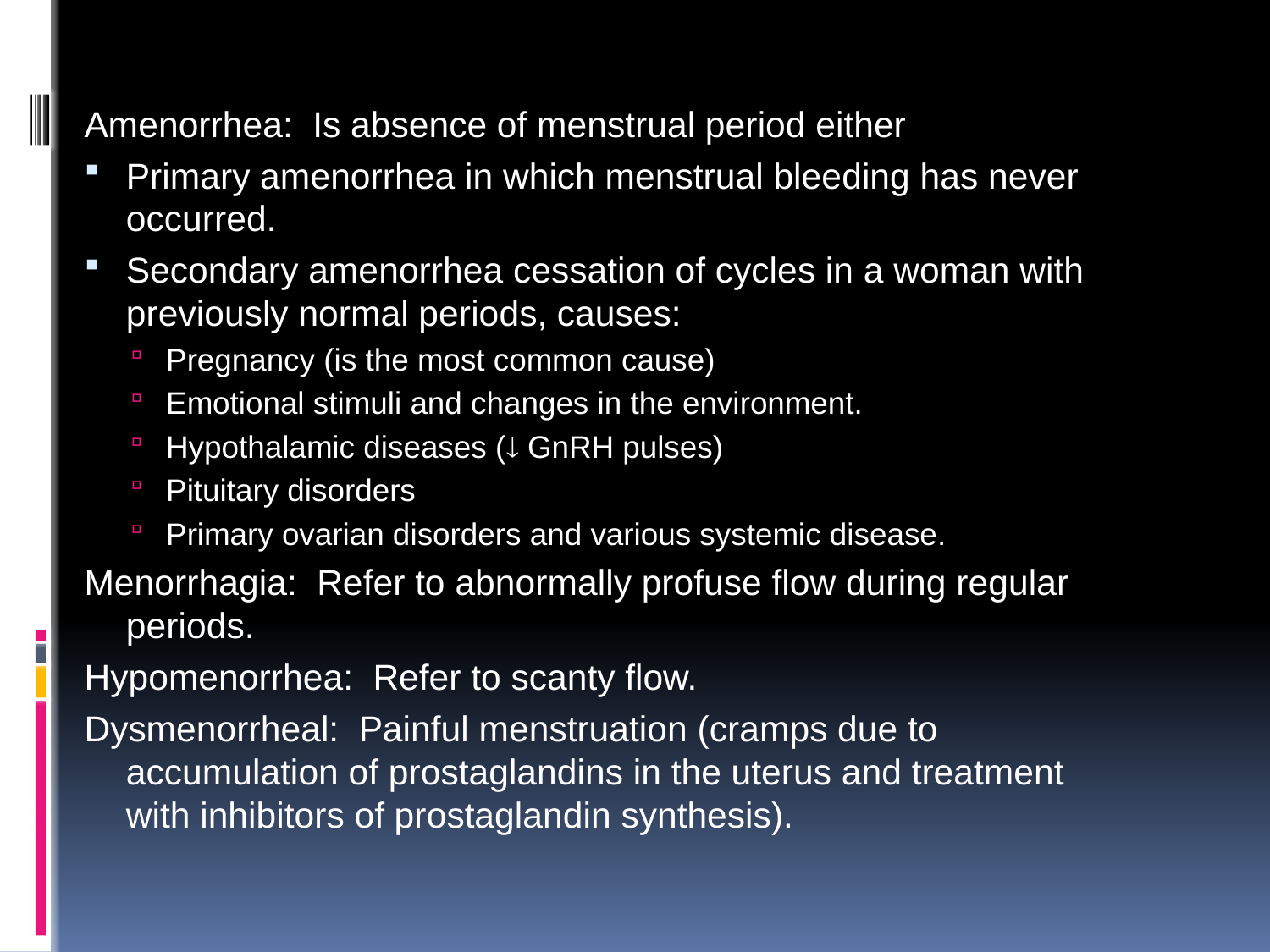

Amenorrhea:  Is absence of menstrual period either
Primary amenorrhea in which menstrual bleeding has never occurred.
Secondary amenorrhea cessation of cycles in a woman with previously normal periods, causes:
Pregnancy (is the most common cause)
Emotional stimuli and changes in the environment.
Hypothalamic diseases (↓ GnRH pulses)
Pituitary disorders
Primary ovarian disorders and various systemic disease.
Menorrhagia:  Refer to abnormally profuse flow during regular periods.
Hypomenorrhea:  Refer to scanty flow.
Dysmenorrheal:  Painful menstruation (cramps due to accumulation of prostaglandins in the uterus and treatment with inhibitors of prostaglandin synthesis).